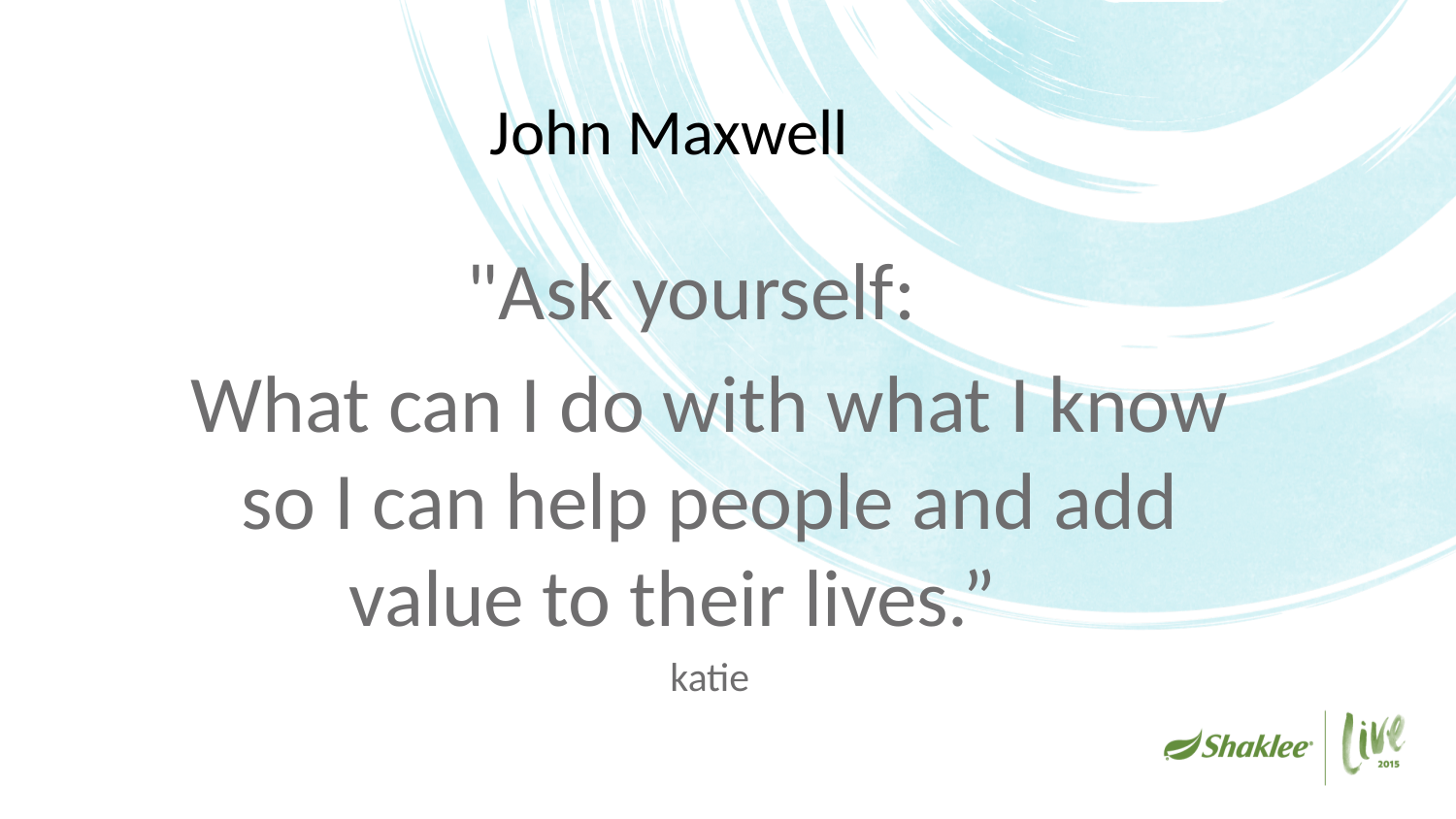

# John Maxwell
"Ask yourself:
What can I do with what I know so I can help people and add value to their lives.”
katie